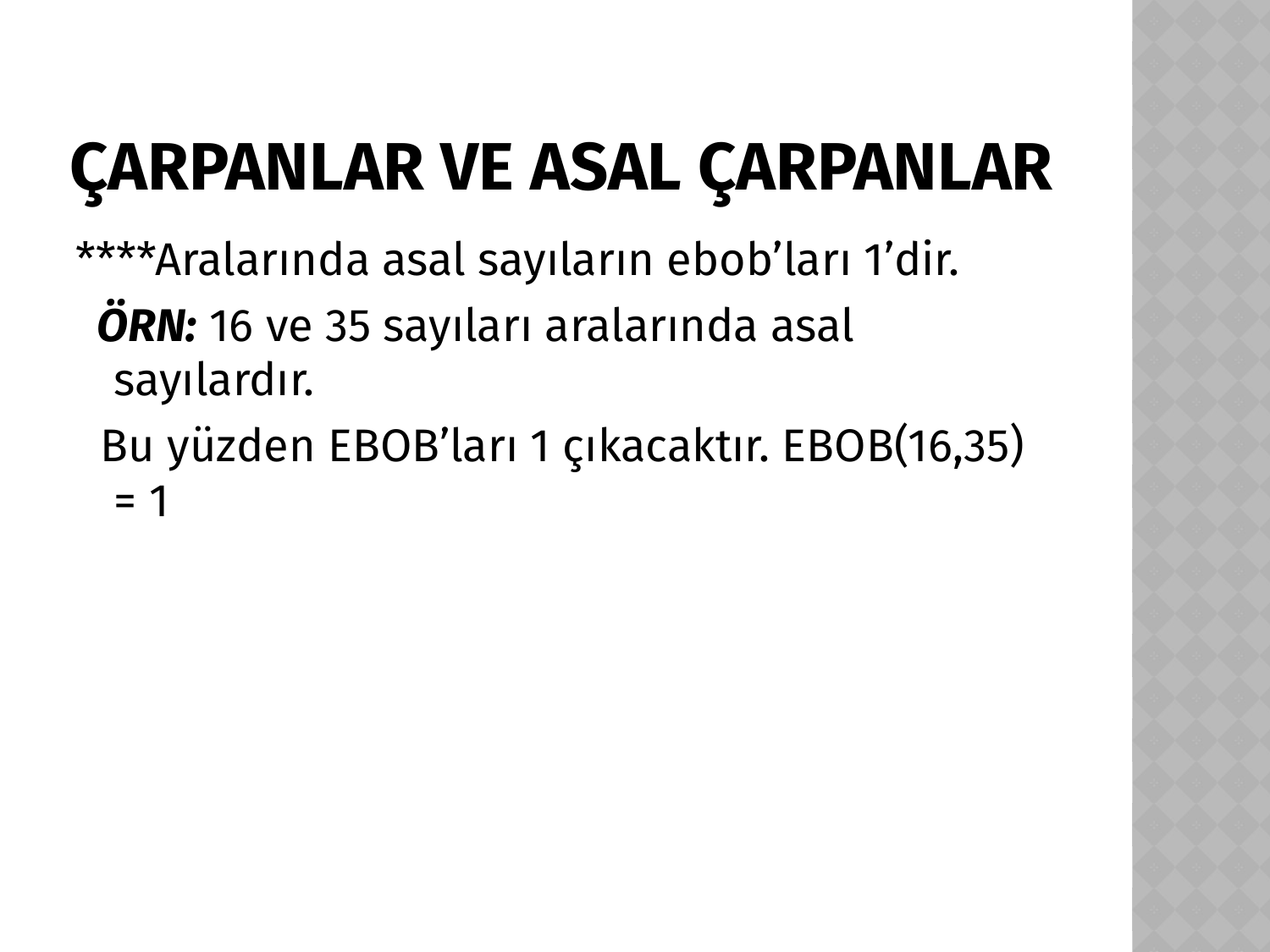

# Çarpanlar ve asal çarpanlar
****Aralarında asal sayıların ebob’ları 1’dir.
  ÖRN: 16 ve 35 sayıları aralarında asal sayılardır.
  Bu yüzden EBOB’ları 1 çıkacaktır. EBOB(16,35) = 1